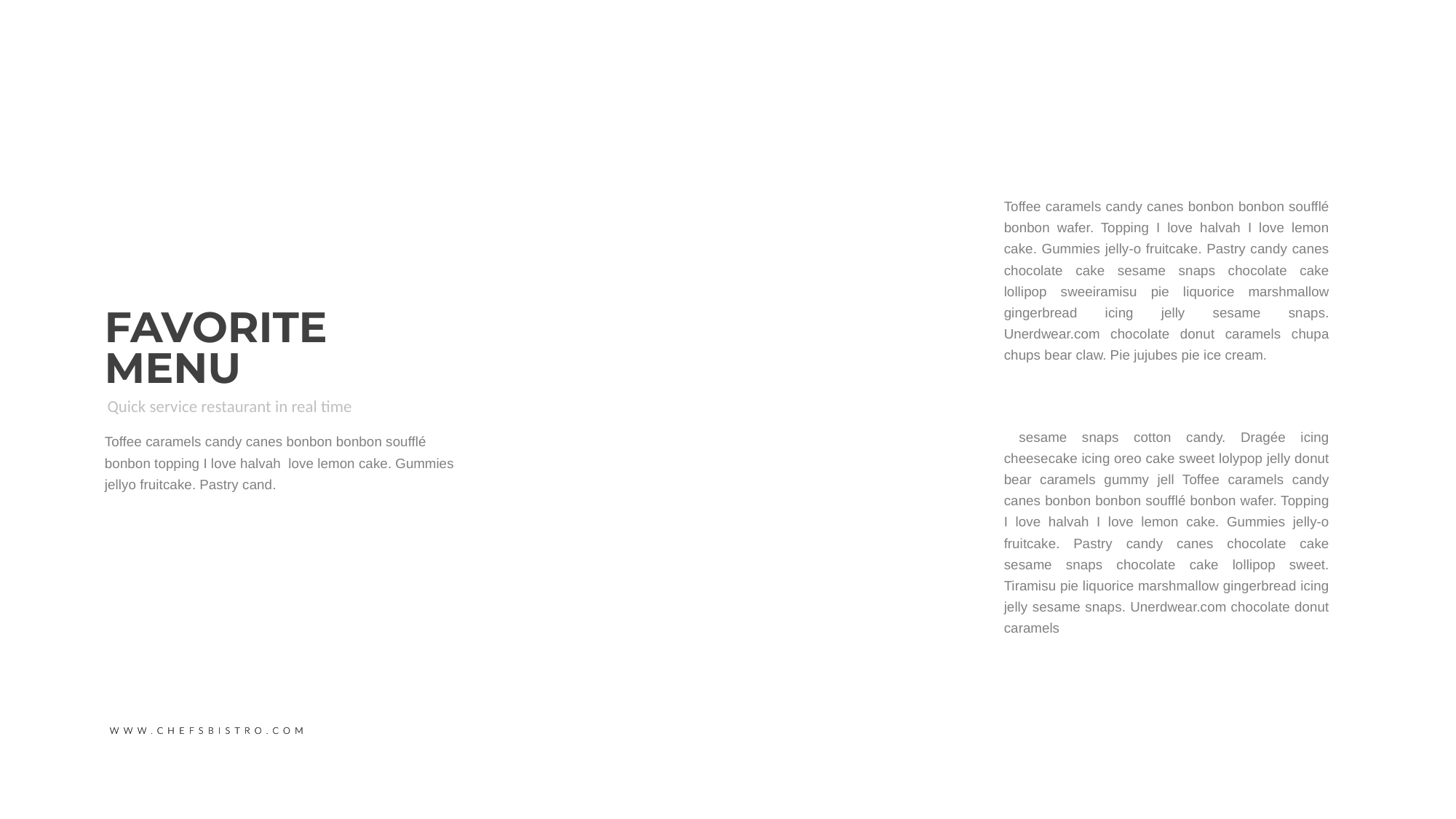

Toffee caramels candy canes bonbon bonbon soufflé bonbon wafer. Topping I love halvah I love lemon cake. Gummies jelly-o fruitcake. Pastry candy canes chocolate cake sesame snaps chocolate cake lollipop sweeiramisu pie liquorice marshmallow gingerbread icing jelly sesame snaps. Unerdwear.com chocolate donut caramels chupa chups bear claw. Pie jujubes pie ice cream.

 sesame snaps cotton candy. Dragée icing cheesecake icing oreo cake sweet lolypop jelly donut bear caramels gummy jell Toffee caramels candy canes bonbon bonbon soufflé bonbon wafer. Topping I love halvah I love lemon cake. Gummies jelly-o fruitcake. Pastry candy canes chocolate cake sesame snaps chocolate cake lollipop sweet. Tiramisu pie liquorice marshmallow gingerbread icing jelly sesame snaps. Unerdwear.com chocolate donut caramels
FAVORITE
MENU
Quick service restaurant in real time
Toffee caramels candy canes bonbon bonbon soufflé bonbon topping I love halvah  love lemon cake. Gummies jellyo fruitcake. Pastry cand.
WWW.CHEFSBISTRO.COM
WWW.CHEFSBISTRO.COM
WWW.CHEFSBISTRO.COM